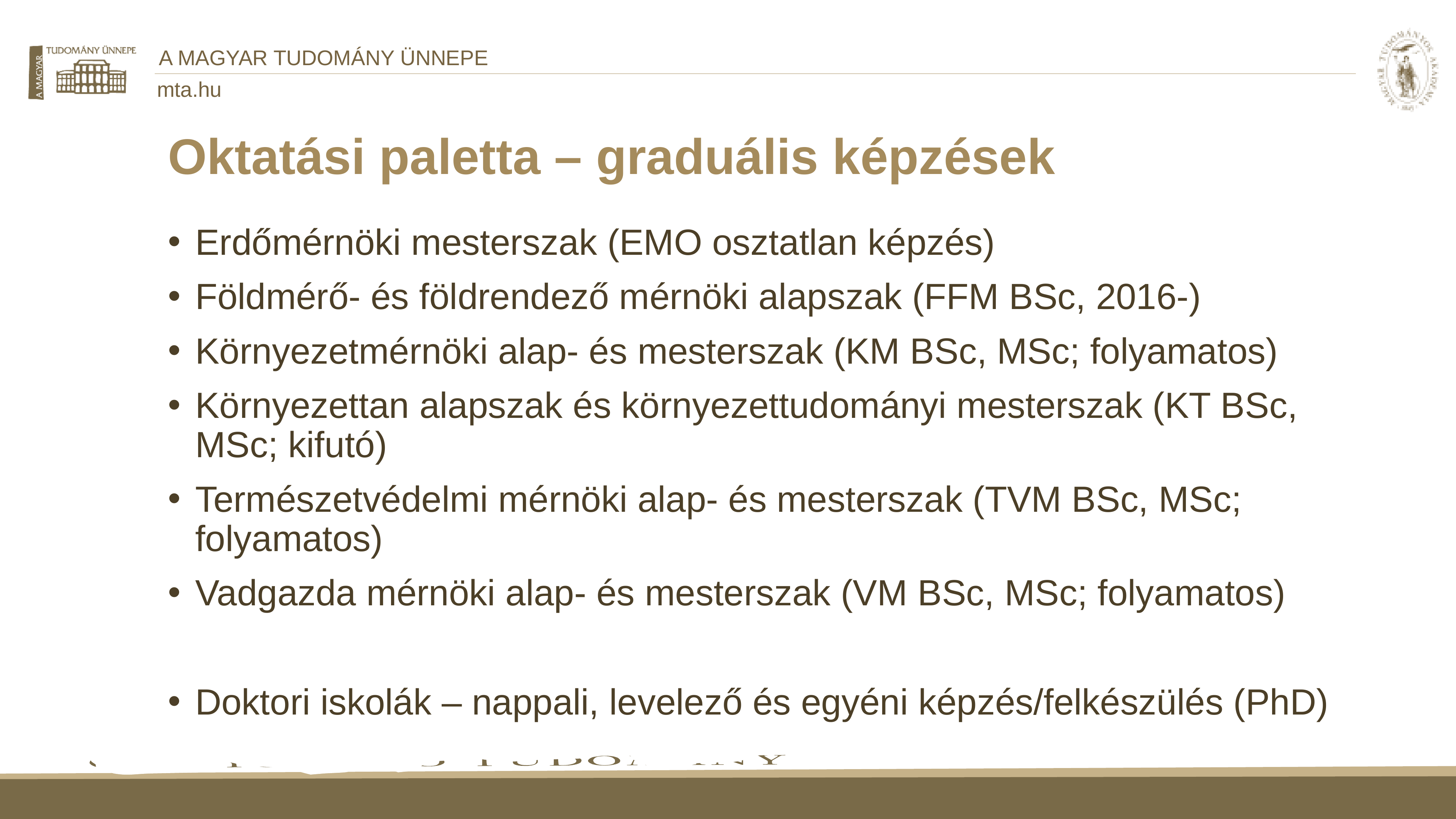

# Oktatási paletta – graduális képzések
Erdőmérnöki mesterszak (EMO osztatlan képzés)
Földmérő- és földrendező mérnöki alapszak (FFM BSc, 2016-)
Környezetmérnöki alap- és mesterszak (KM BSc, MSc; folyamatos)
Környezettan alapszak és környezettudományi mesterszak (KT BSc, MSc; kifutó)
Természetvédelmi mérnöki alap- és mesterszak (TVM BSc, MSc; folyamatos)
Vadgazda mérnöki alap- és mesterszak (VM BSc, MSc; folyamatos)

Doktori iskolák – nappali, levelező és egyéni képzés/felkészülés (PhD)